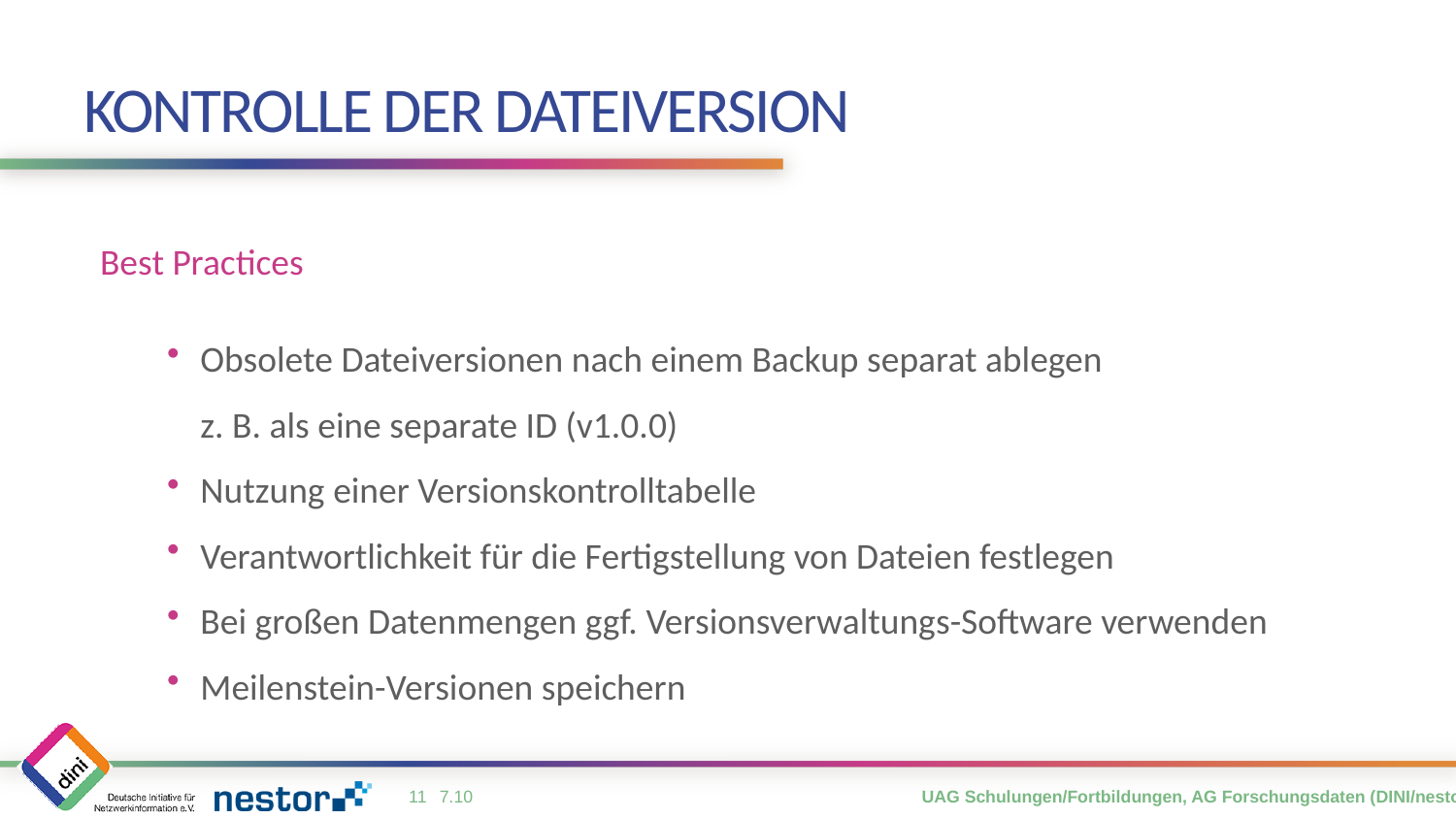

# Kontrolle der Dateiversion
Best Practices
Obsolete Dateiversionen nach einem Backup separat ablegen
z. B. als eine separate ID (v1.0.0)
Nutzung einer Versionskontrolltabelle
Verantwortlichkeit für die Fertigstellung von Dateien festlegen
Bei großen Datenmengen ggf. Versionsverwaltungs-Software verwenden
Meilenstein-Versionen speichern
11
7.10